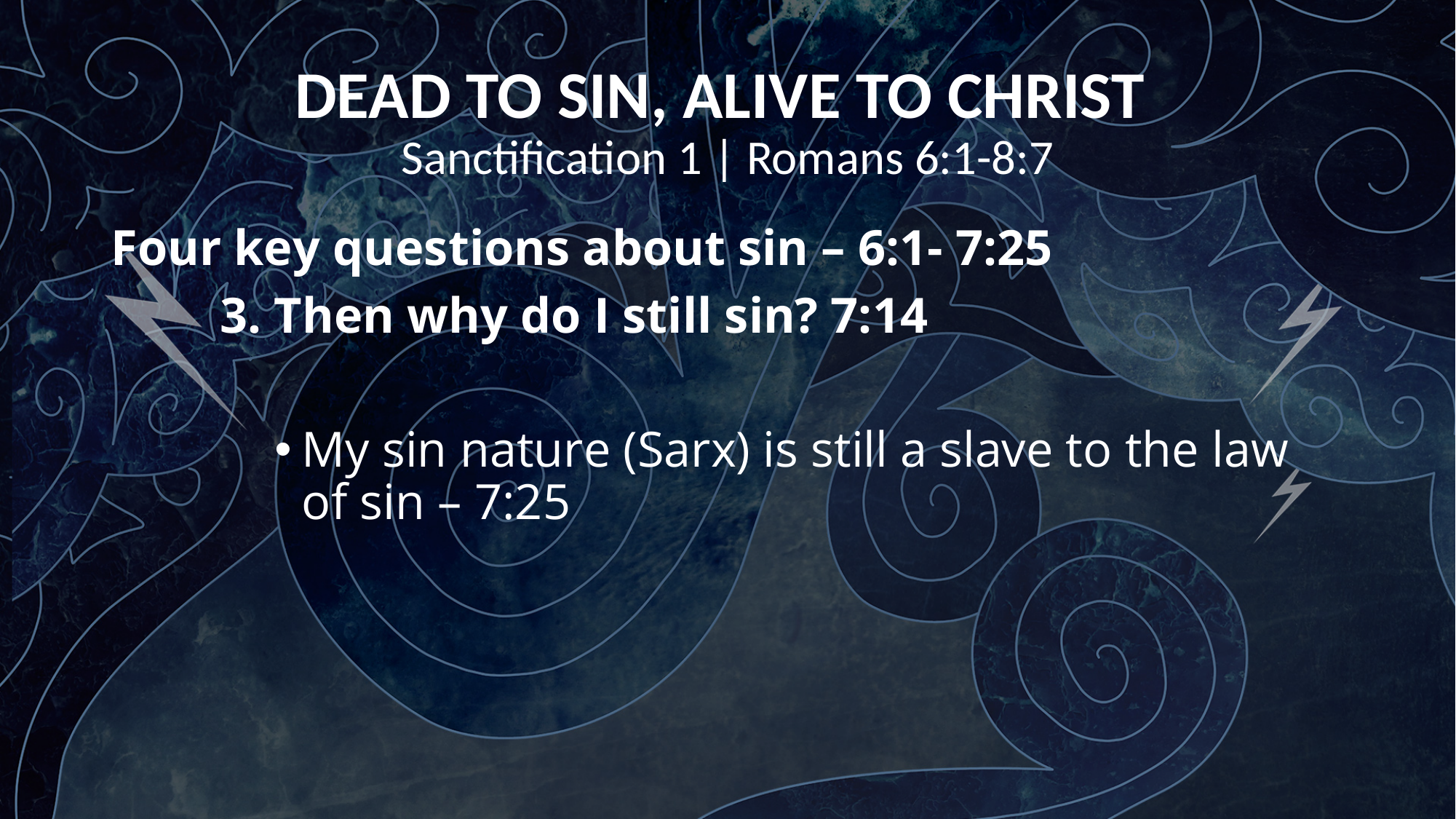

DEAD TO SIN, ALIVE TO CHRIST
Sanctification 1 | Romans 6:1-8:7
Four key questions about sin – 6:1- 7:25
	3. Then why do I still sin? 7:14

My sin nature (Sarx) is still a slave to the law of sin – 7:25